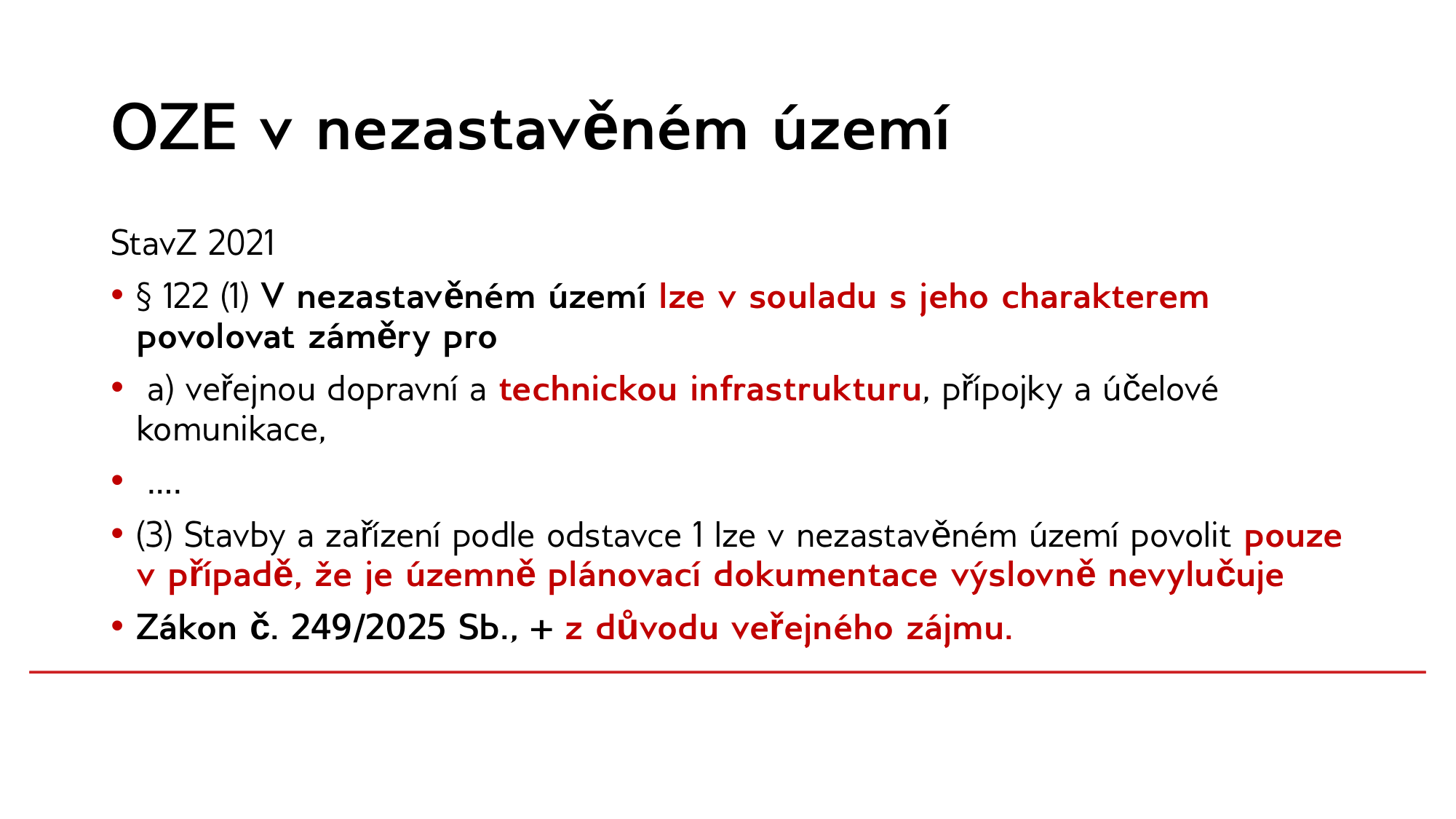

# OZE v nezastavěném území
StavZ 2021
§ 122 (1) V nezastavěném území lze v souladu s jeho charakterem povolovat záměry pro
 a) veřejnou dopravní a technickou infrastrukturu, přípojky a účelové komunikace,
 ….
(3) Stavby a zařízení podle odstavce 1 lze v nezastavěném území povolit pouze v případě, že je územně plánovací dokumentace výslovně nevylučuje
Zákon č. 249/2025 Sb., + z důvodu veřejného zájmu.